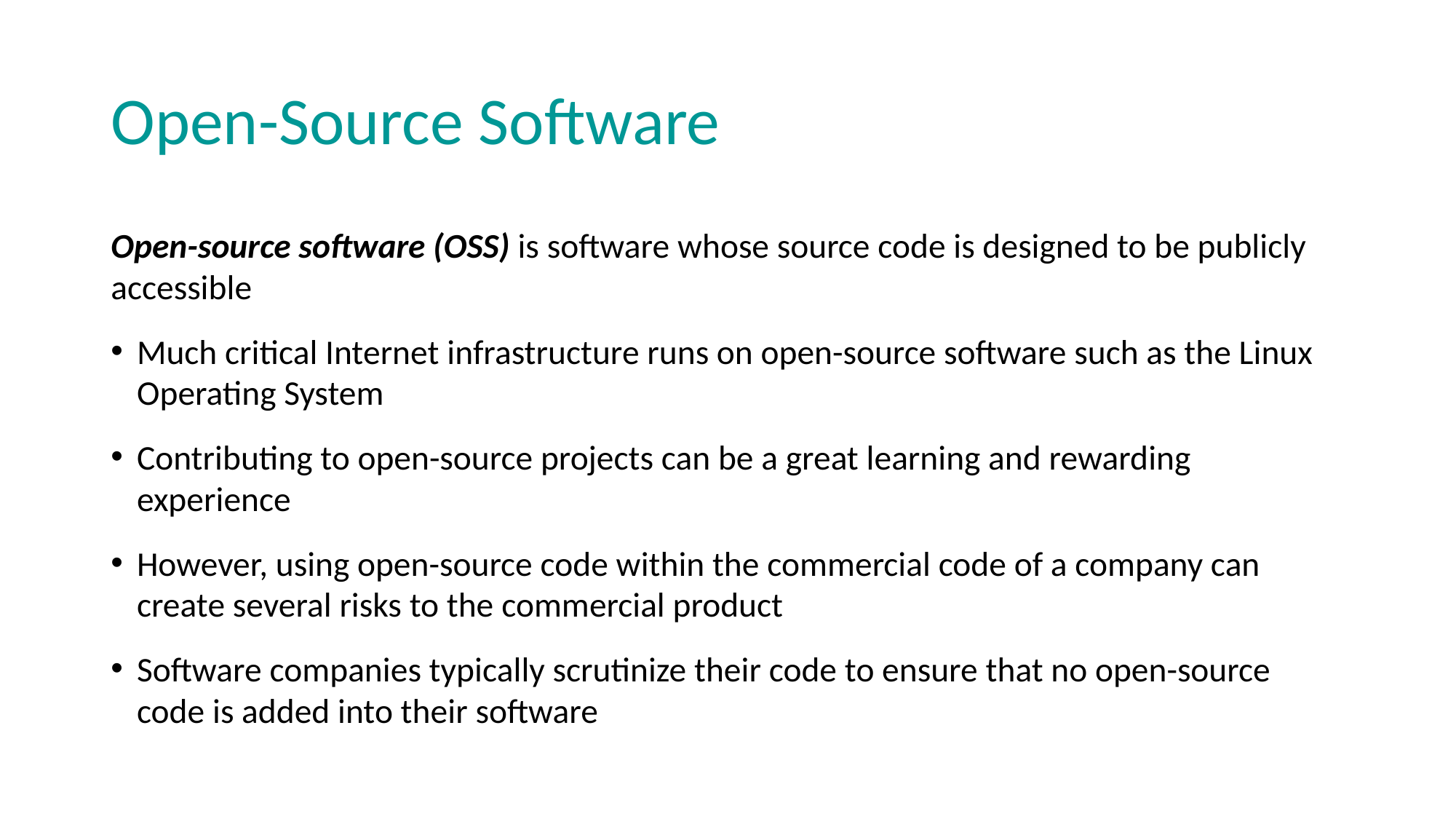

# Open-Source Software
Open-source software (OSS) is software whose source code is designed to be publicly accessible
Much critical Internet infrastructure runs on open-source software such as the Linux Operating System
Contributing to open-source projects can be a great learning and rewarding experience
However, using open-source code within the commercial code of a company can create several risks to the commercial product
Software companies typically scrutinize their code to ensure that no open-source code is added into their software